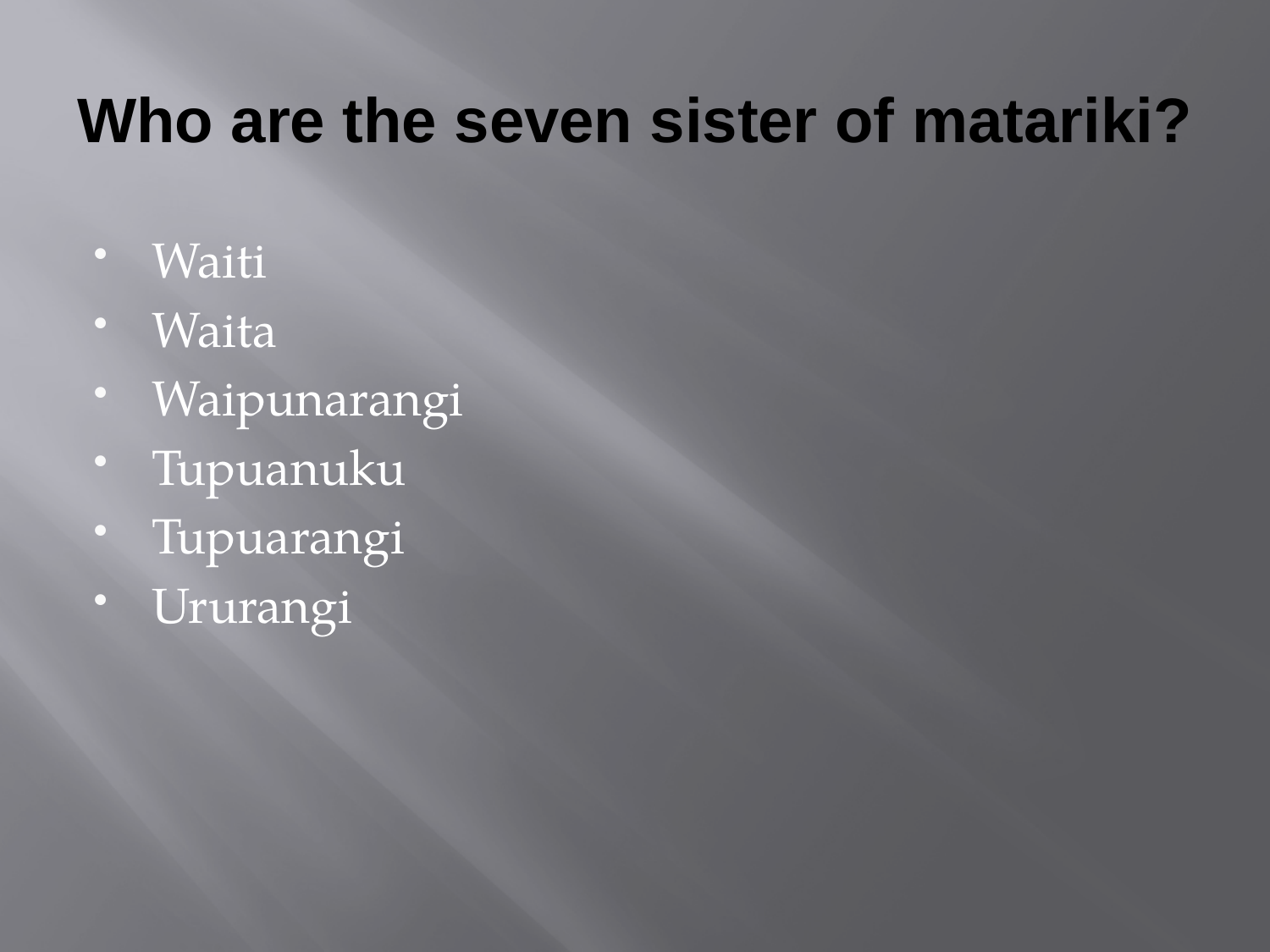

# Who are the seven sister of matariki?
Waiti
Waita
Waipunarangi
Tupuanuku
Tupuarangi
Ururangi